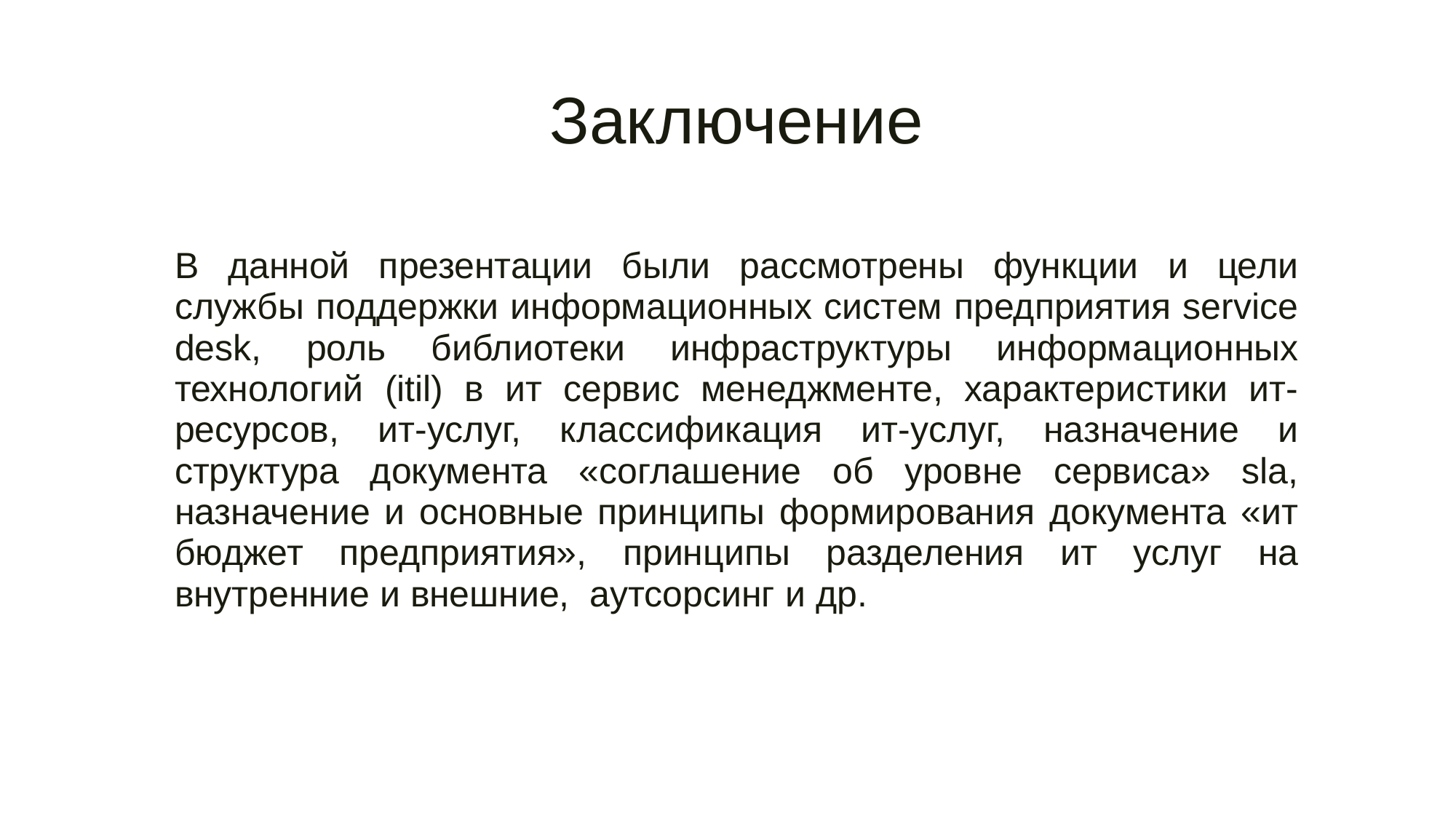

# Заключение
В данной презентации были рассмотрены функции и цели службы поддержки информационных систем предприятия service desk, роль библиотеки инфраструктуры информационных технологий (itil) в ит сервис менеджменте, характеристики ит-ресурсов, ит-услуг, классификация ит-услуг, назначение и структура документа «соглашение об уровне сервиса» sla, назначение и основные принципы формирования документа «ит бюджет предприятия», принципы разделения ит услуг на внутренние и внешние,  аутсорсинг и др.